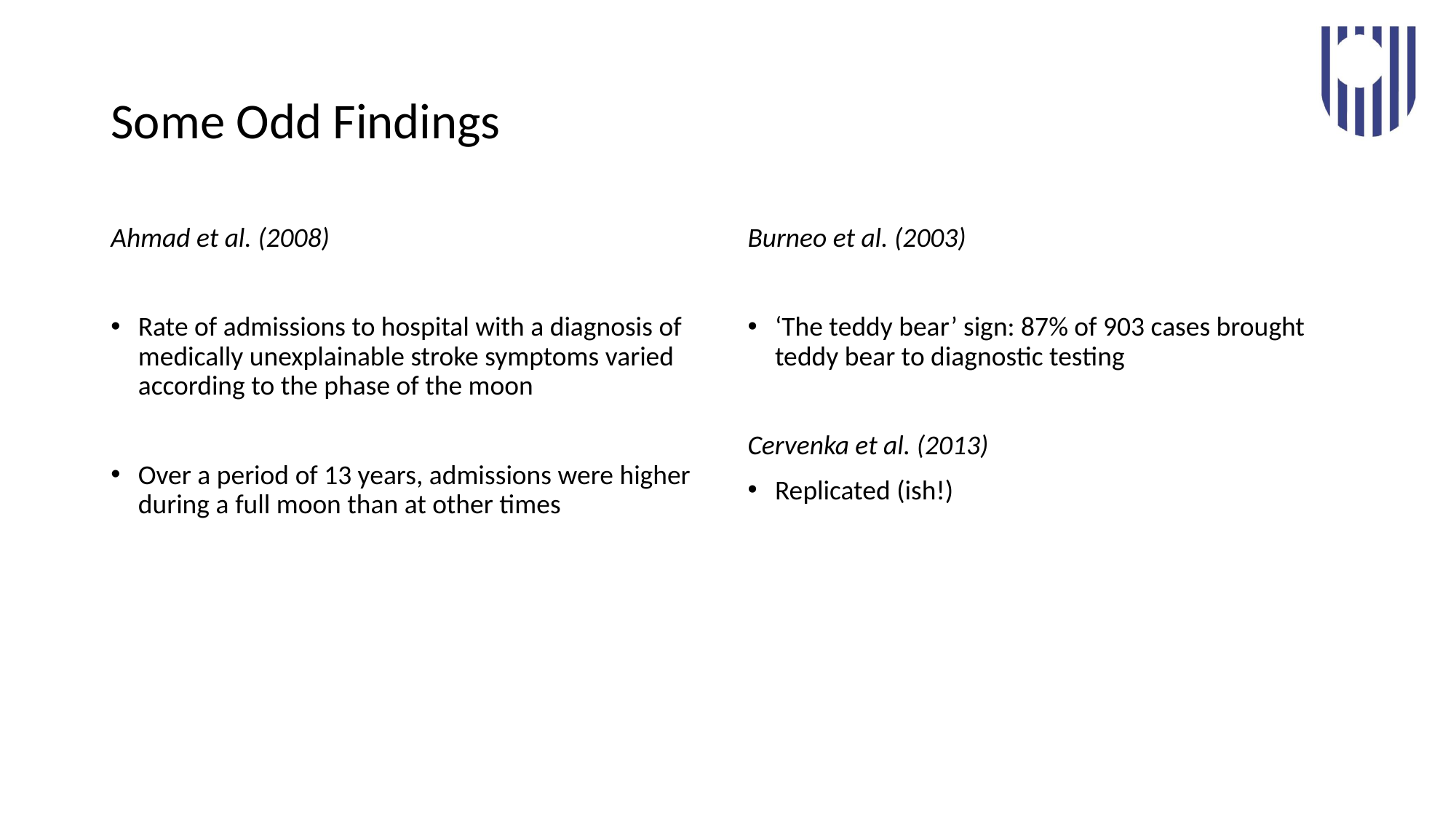

# Some Odd Findings
Ahmad et al. (2008)

Rate of admissions to hospital with a diagnosis of medically unexplainable stroke symptoms varied according to the phase of the moon

Over a period of 13 years, admissions were higher during a full moon than at other times
Burneo et al. (2003)

‘The teddy bear’ sign: 87% of 903 cases brought teddy bear to diagnostic testing

Cervenka et al. (2013)
Replicated (ish!)